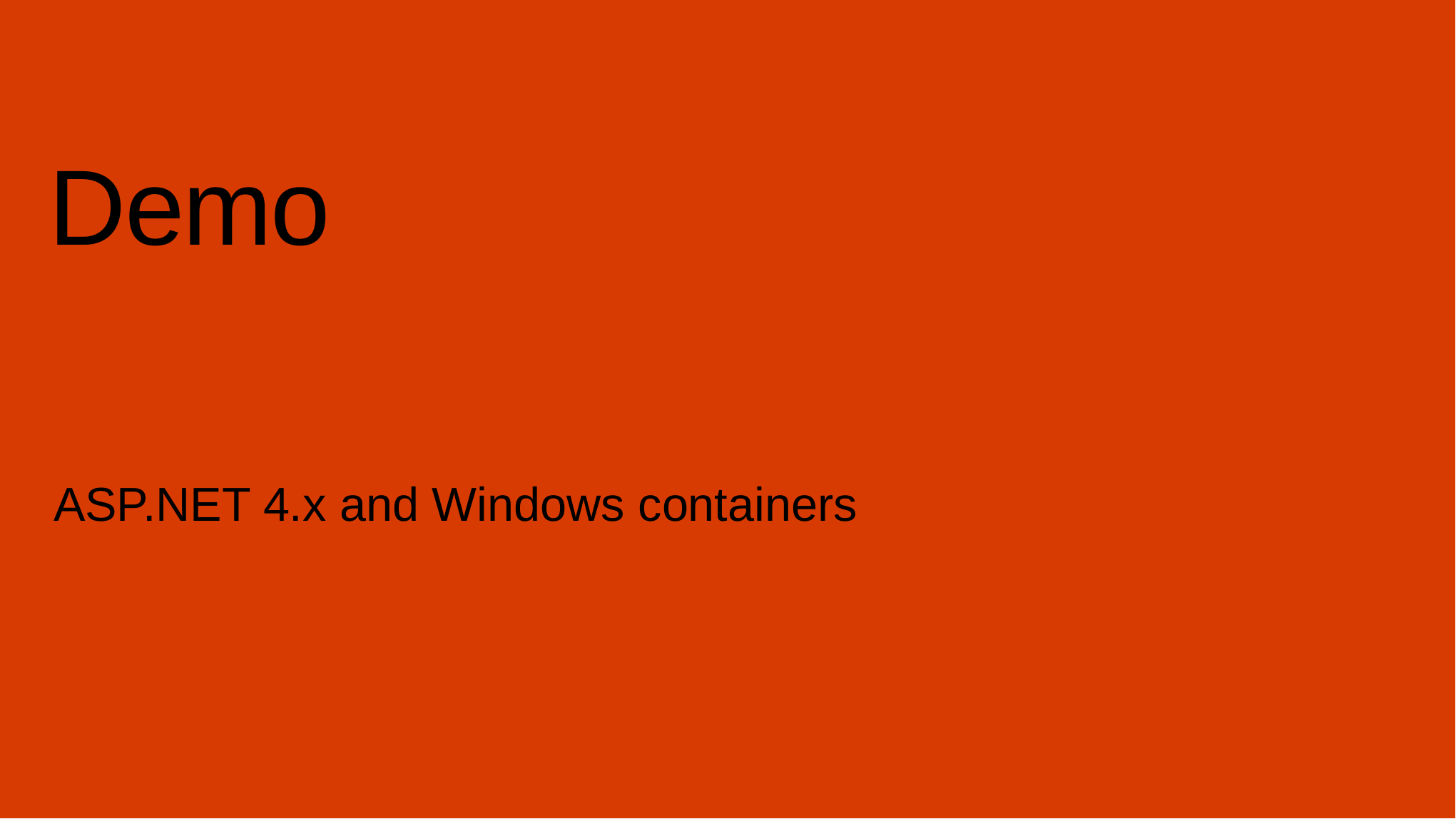

# Demo
ASP.NET 4.x and Windows containers